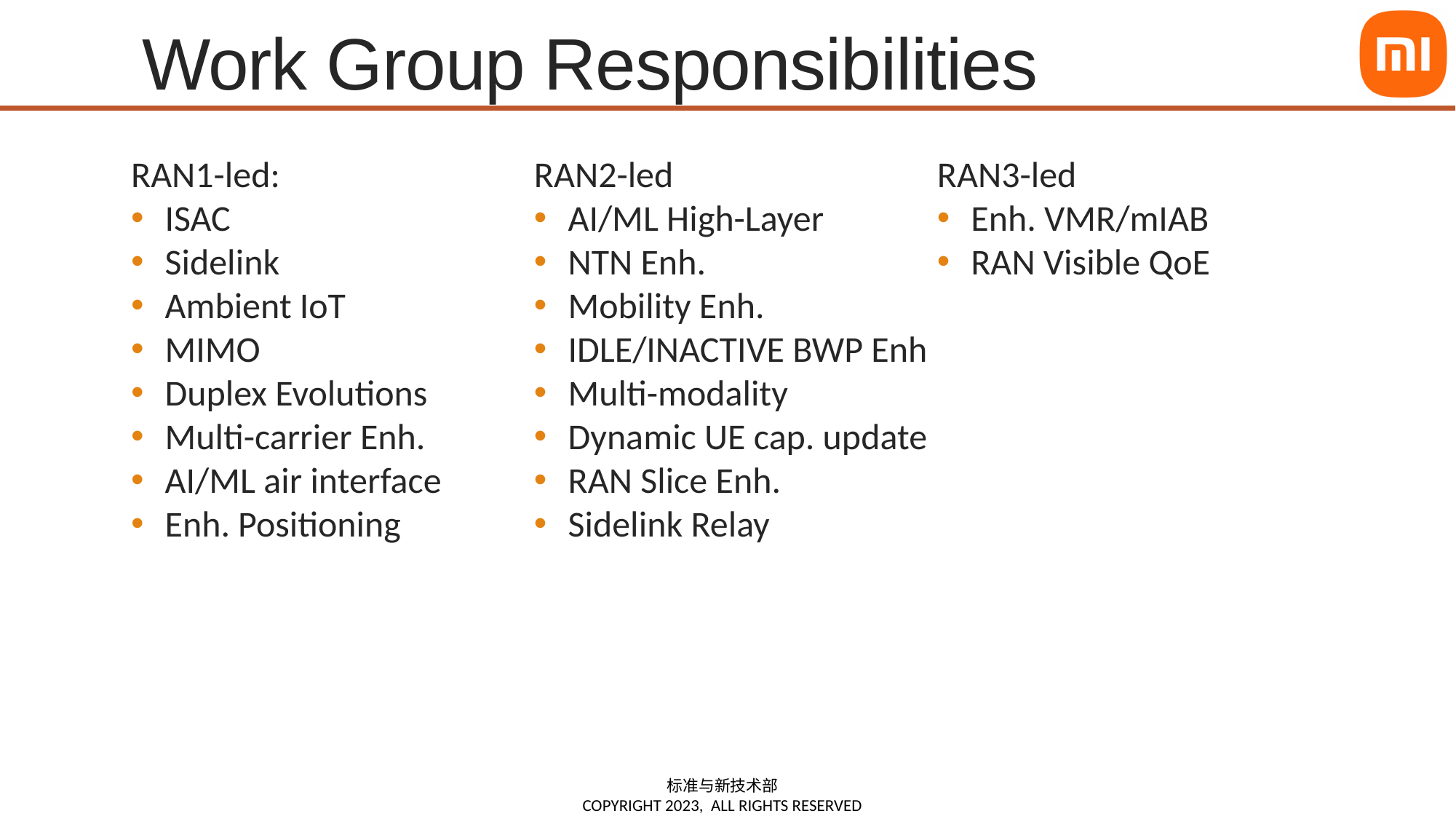

# Work Group Responsibilities
RAN1-led:
ISAC
Sidelink
Ambient IoT
MIMO
Duplex Evolutions
Multi-carrier Enh.
AI/ML air interface
Enh. Positioning

RAN2-led
AI/ML High-Layer
NTN Enh.
Mobility Enh.
IDLE/INACTIVE BWP Enh
Multi-modality
Dynamic UE cap. update
RAN Slice Enh.
Sidelink Relay

RAN3-led
Enh. VMR/mIAB
RAN Visible QoE